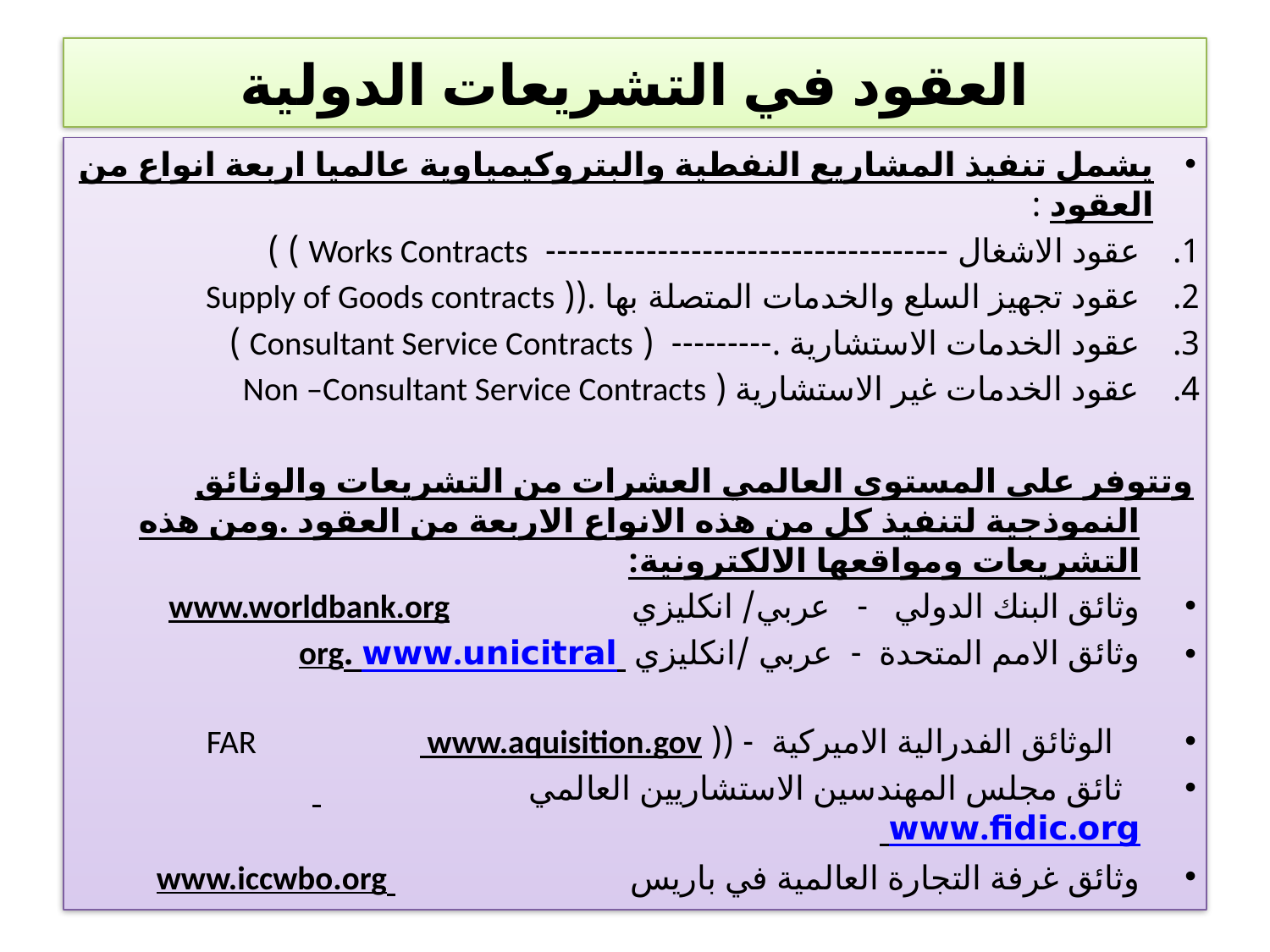

# العقود في التشريعات الدولية
يشمل تنفيذ المشاريع النفطية والبتروكيمياوية عالميا اربعة انواع من العقود :
عقود الاشغال ------------------------------------  Works Contracts ) )
عقود تجهيز السلع والخدمات المتصلة بها .(( Supply of Goods contracts
عقود الخدمات الاستشارية .---------  ( Consultant Service Contracts )
عقود الخدمات غير الاستشارية ( Non –Consultant Service Contracts

وتتوفر على المستوى العالمي العشرات من التشريعات والوثائق النموذجية لتنفيذ كل من هذه الانواع الاربعة من العقود .ومن هذه التشريعات ومواقعها الالكترونية:
وثائق البنك الدولي   -   عربي/ انكليزي                     www.worldbank.org
وثائق الامم المتحدة  -  عربي /انكليزي  www.unicitral .org
   الوثائق الفدرالية الاميركية  - (( FAR                       www.aquisition.gov
  ثائق مجلس المهندسين الاستشاريين العالمي                         www.fidic.org
وثائق غرفة التجارة العالمية في باريس                            www.iccwbo.org